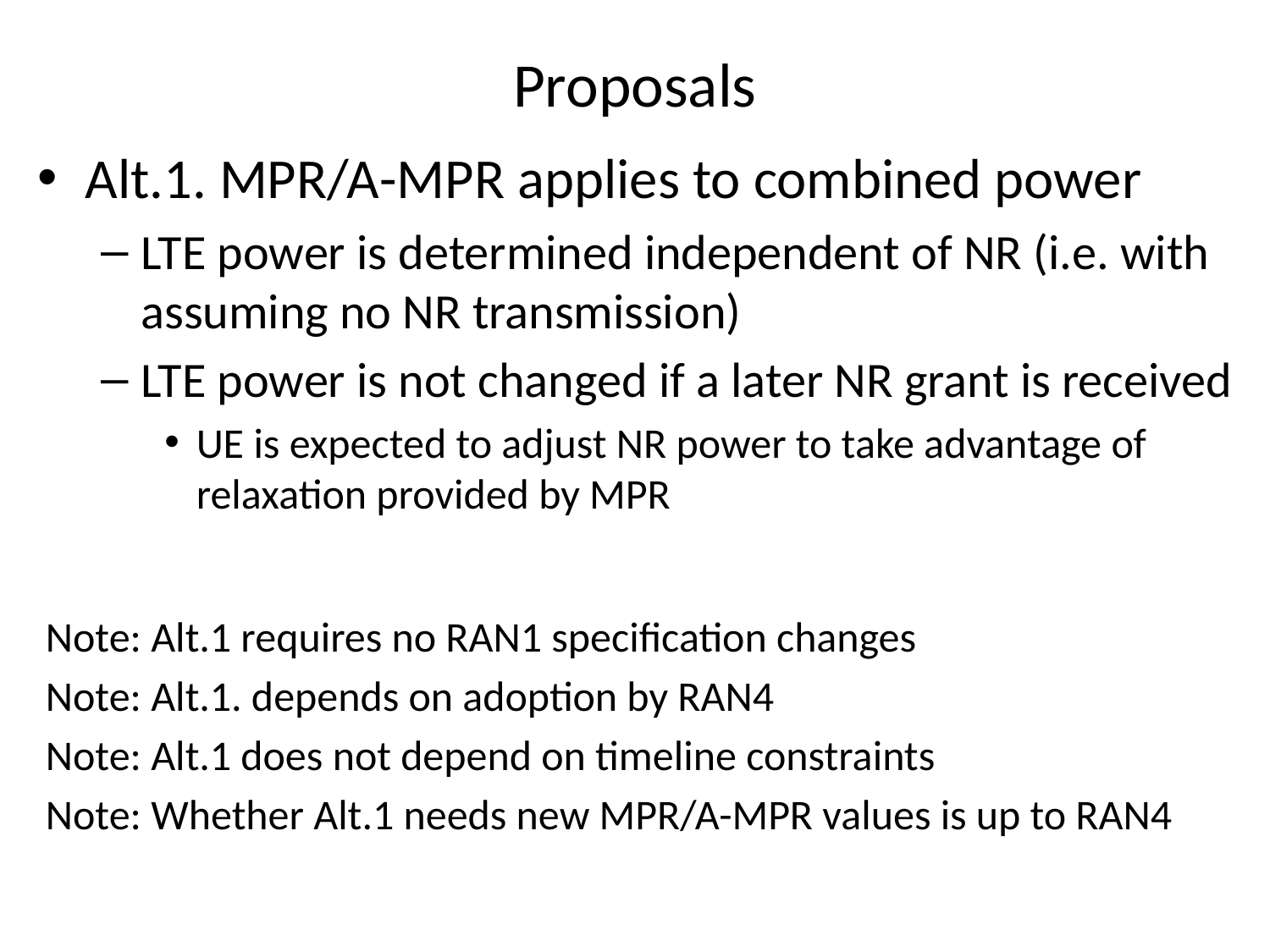

# Proposals
Alt.1. MPR/A-MPR applies to combined power
LTE power is determined independent of NR (i.e. with assuming no NR transmission)
LTE power is not changed if a later NR grant is received
UE is expected to adjust NR power to take advantage of relaxation provided by MPR

Note: Alt.1 requires no RAN1 specification changes
Note: Alt.1. depends on adoption by RAN4
Note: Alt.1 does not depend on timeline constraints
Note: Whether Alt.1 needs new MPR/A-MPR values is up to RAN4